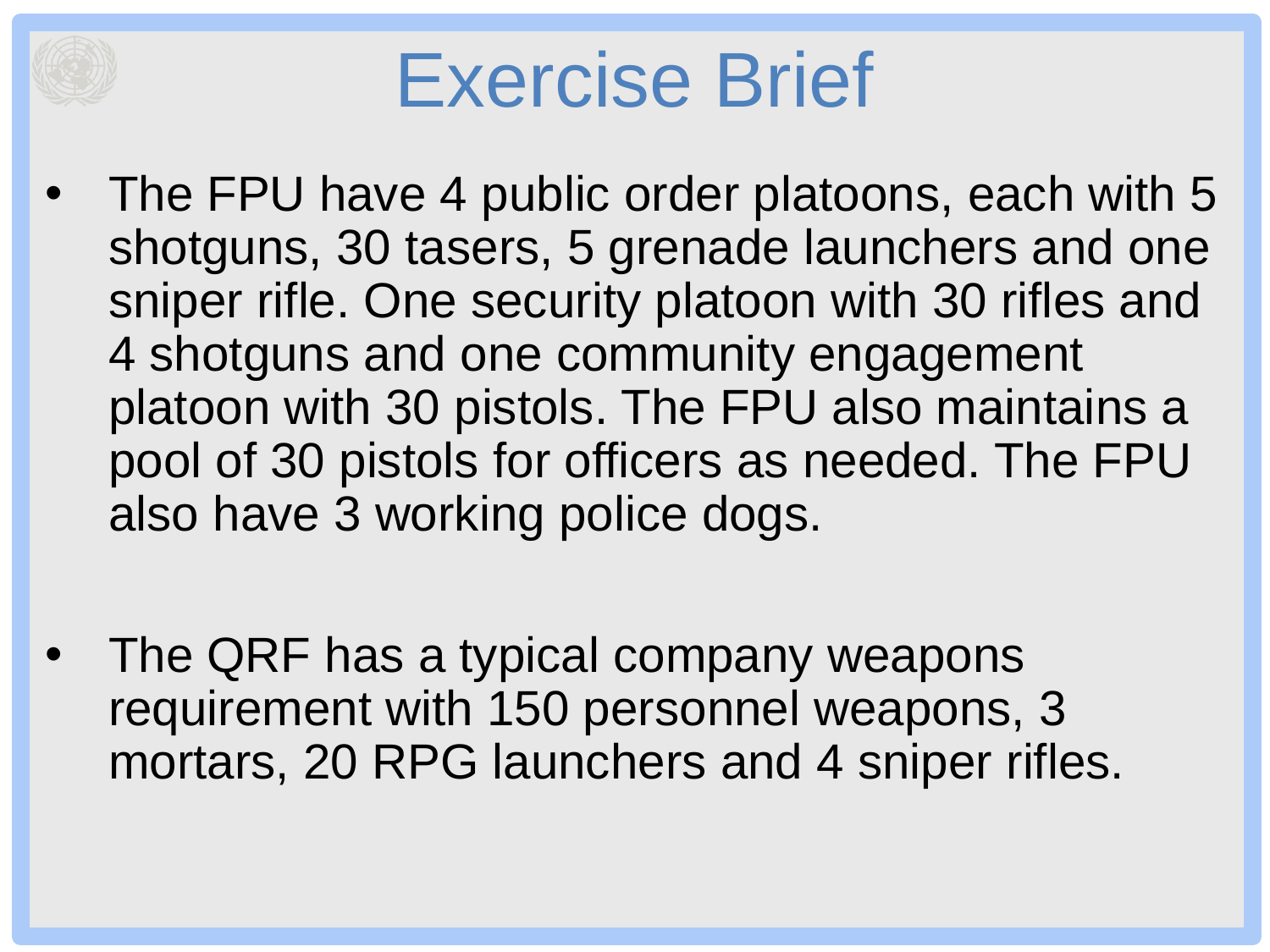

# Exercise Brief
The FPU have 4 public order platoons, each with 5 shotguns, 30 tasers, 5 grenade launchers and one sniper rifle. One security platoon with 30 rifles and 4 shotguns and one community engagement platoon with 30 pistols. The FPU also maintains a pool of 30 pistols for officers as needed. The FPU also have 3 working police dogs.

The QRF has a typical company weapons requirement with 150 personnel weapons, 3 mortars, 20 RPG launchers and 4 sniper rifles.